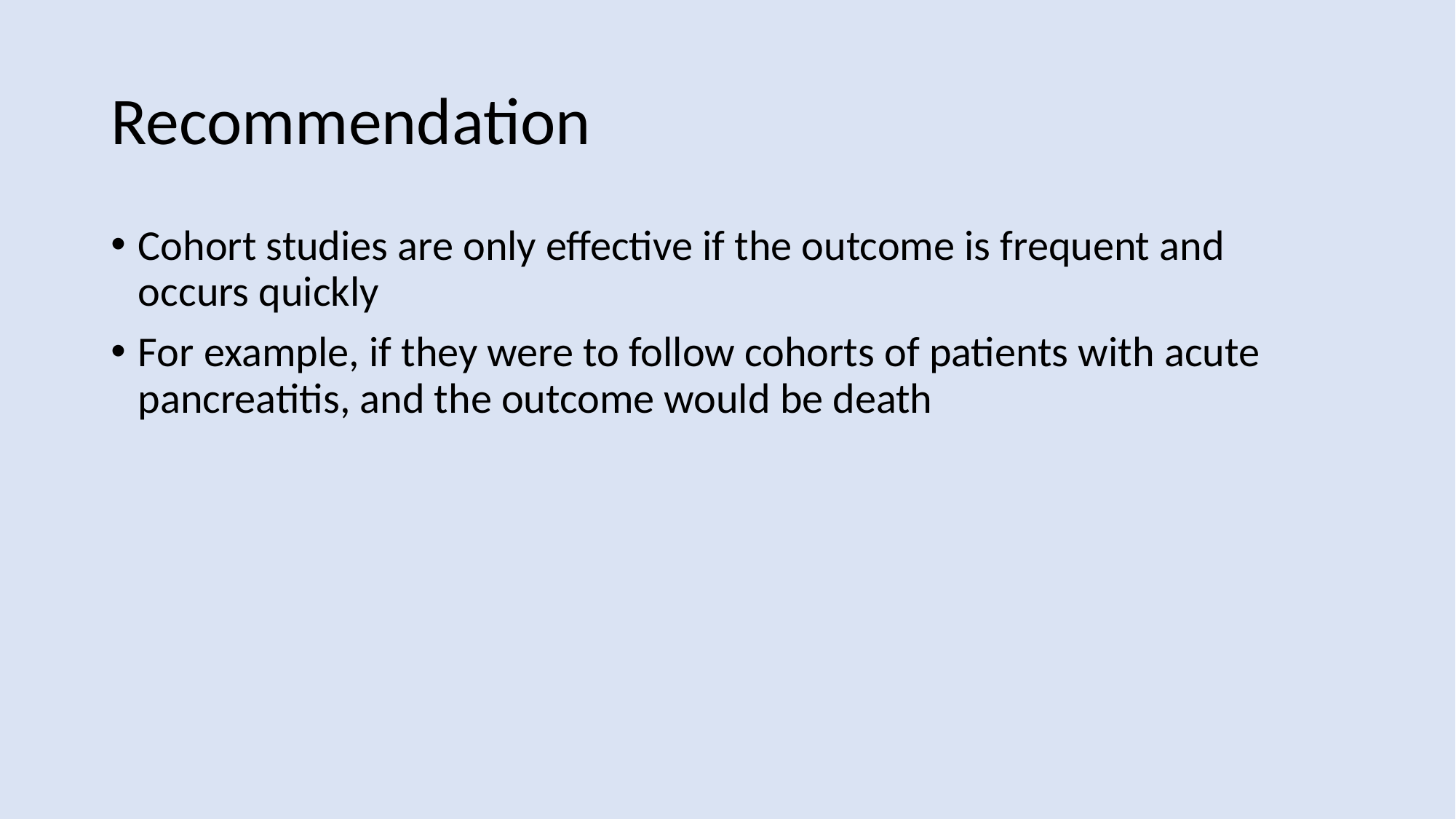

# Recommendation
Cohort studies are only effective if the outcome is frequent and occurs quickly
For example, if they were to follow cohorts of patients with acute pancreatitis, and the outcome would be death